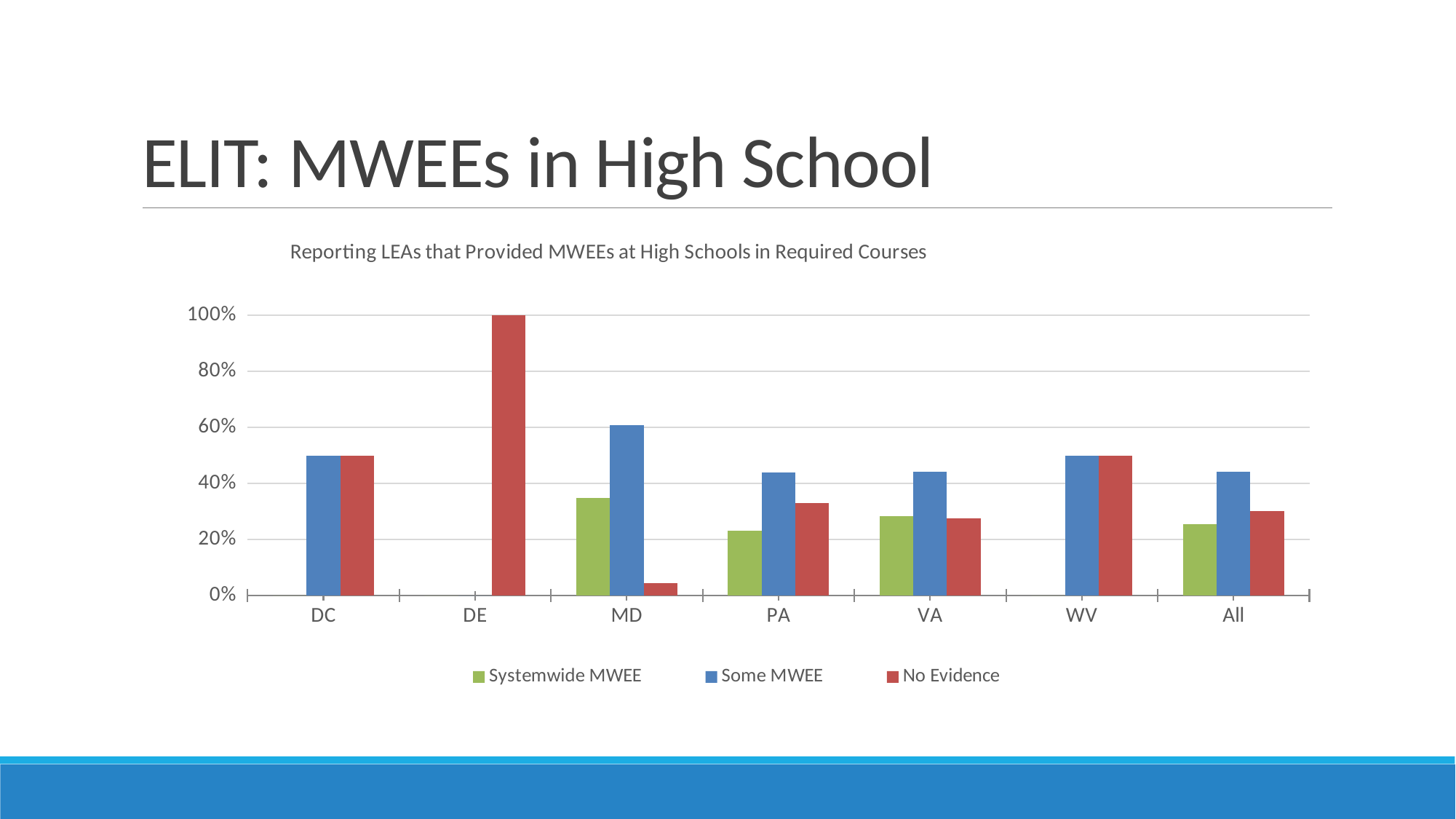

# ELIT: MWEEs in High School

### Chart: Reporting LEAs that Provided MWEEs at High Schools in Required Courses

| Category |  |  |  |
|---|---|---|---|
| DC | 0.0 | 0.5 | 0.5 |
| DE | 0.0 | 0.0 | 1.0 |
| MD | 0.34782608695652173 | 0.6086956521739131 | 0.043478260869565216 |
| PA | 0.23076923076923078 | 0.43956043956043955 | 0.32967032967032966 |
| VA | 0.28431372549019607 | 0.4411764705882353 | 0.27450980392156865 |
| WV | 0.0 | 0.5 | 0.5 |
| All | 0.2543859649122807 | 0.44298245614035087 | 0.3026315789473684 |